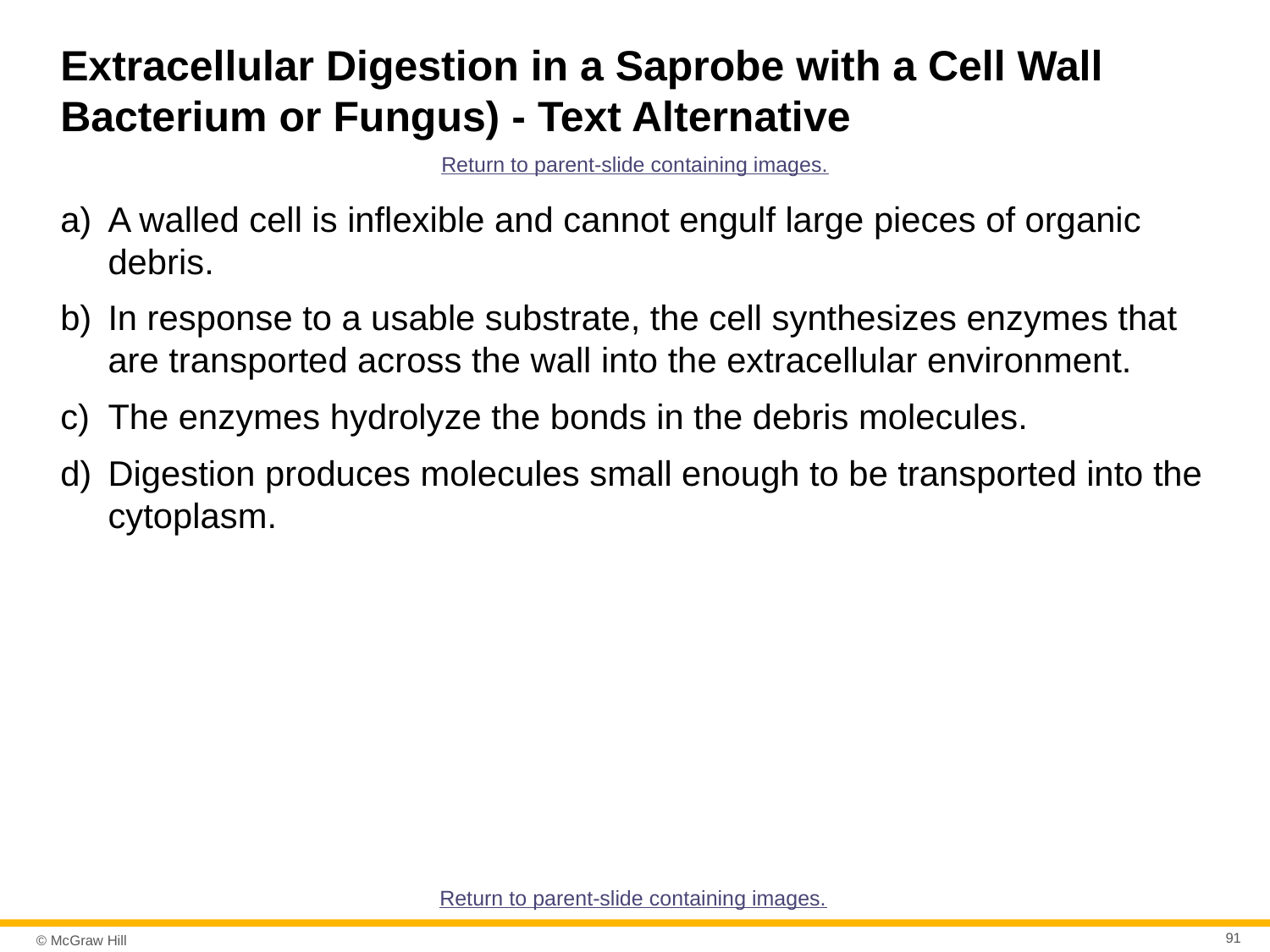

# Extracellular Digestion in a Saprobe with a Cell Wall Bacterium or Fungus) - Text Alternative
Return to parent-slide containing images.
A walled cell is inflexible and cannot engulf large pieces of organic debris.
In response to a usable substrate, the cell synthesizes enzymes that are transported across the wall into the extracellular environment.
The enzymes hydrolyze the bonds in the debris molecules.
Digestion produces molecules small enough to be transported into the cytoplasm.
Return to parent-slide containing images.